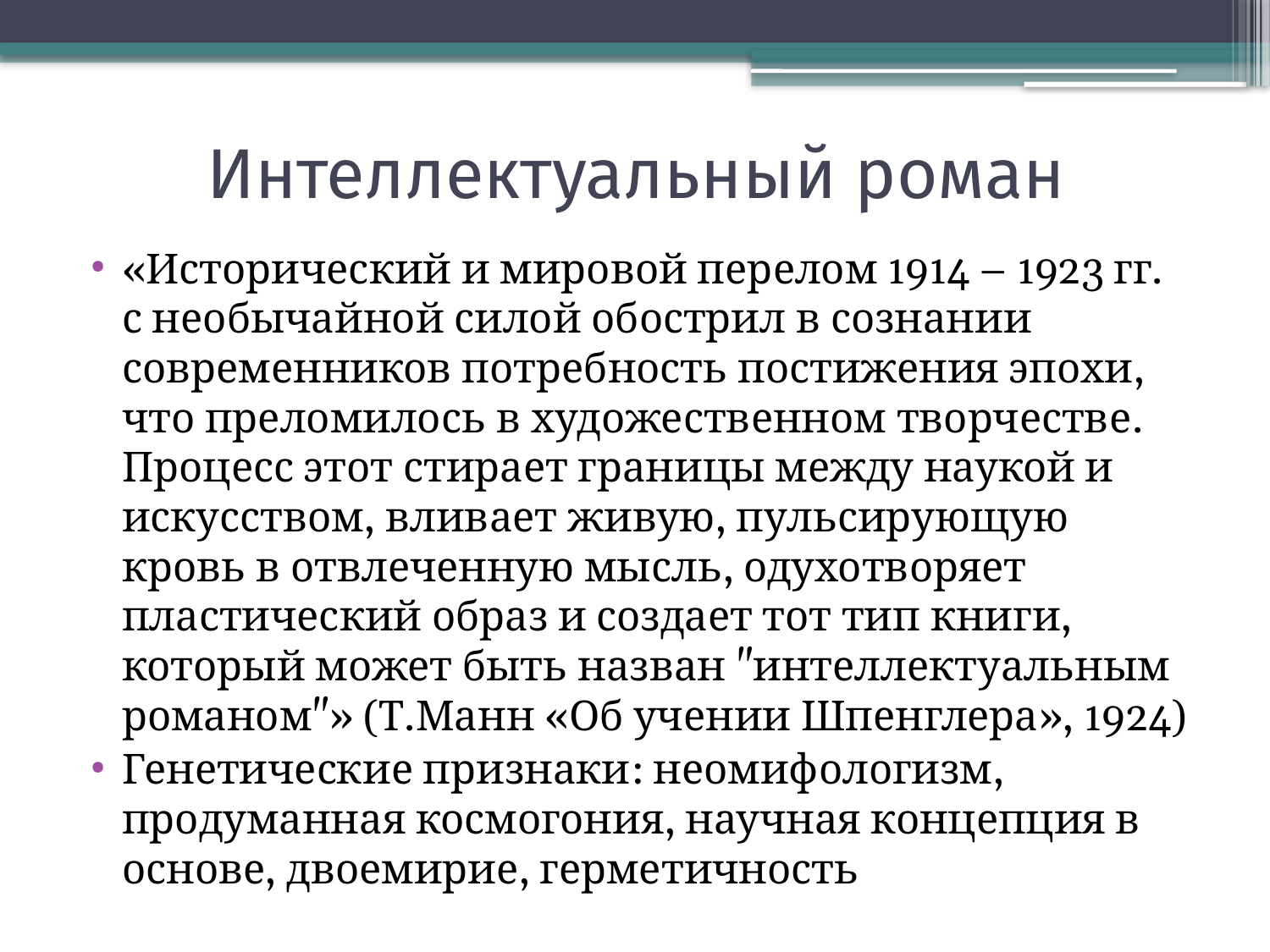

# Интеллектуальный роман
«Исторический и мировой перелом 1914 – 1923 гг. с необычайной силой обострил в сознании современников потребность постижения эпохи, что преломилось в художественном творчестве. Процесс этот стирает границы между наукой и искусством, вливает живую, пульсирующую кровь в отвлеченную мысль, одухотворяет пластический образ и создает тот тип книги, который может быть назван "интеллектуальным романом"» (Т.Манн «Об учении Шпенглера», 1924)
Генетические признаки: неомифологизм, продуманная космогония, научная концепция в основе, двоемирие, герметичность